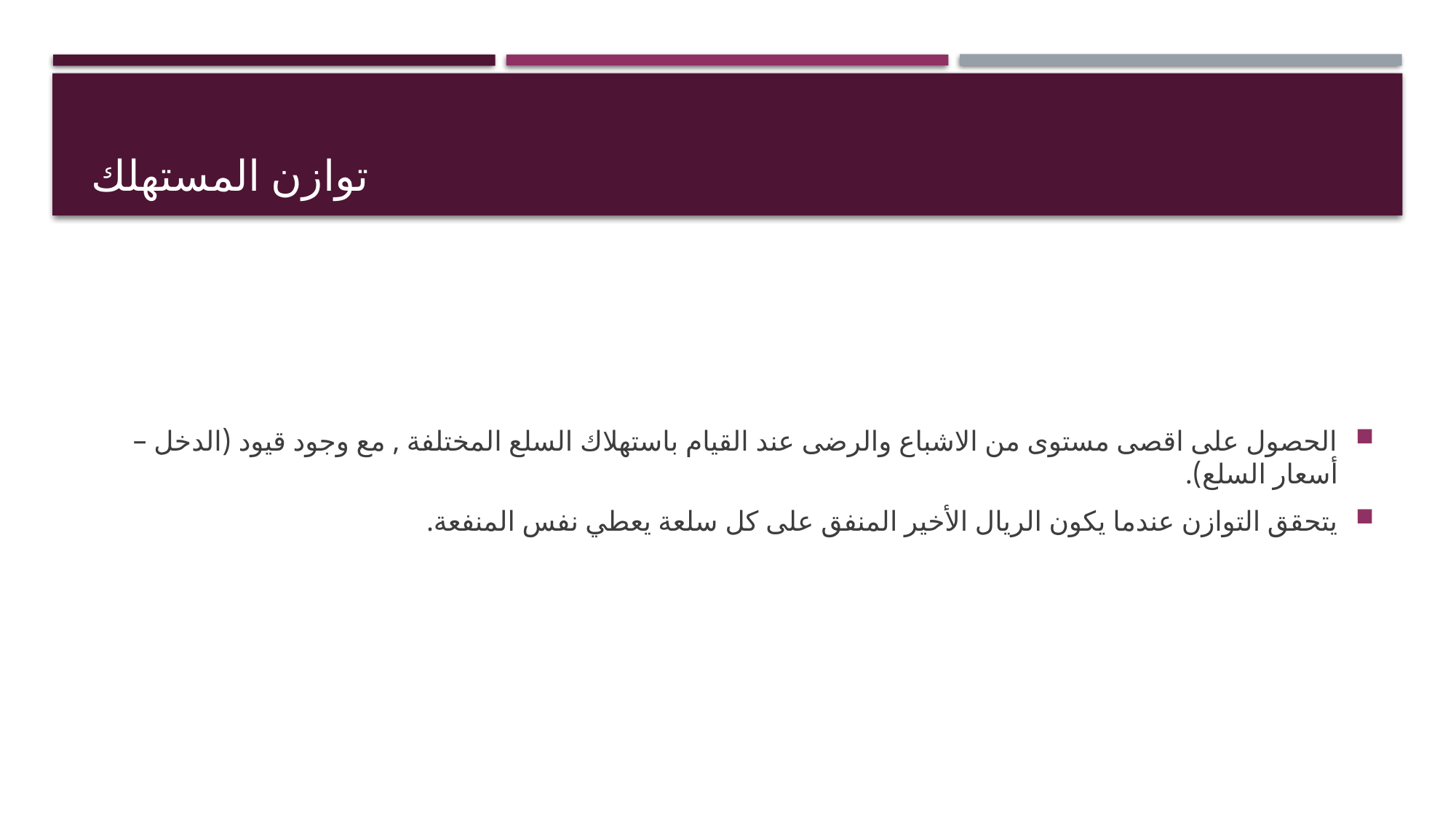

# توازن المستهلك
الحصول على اقصى مستوى من الاشباع والرضى عند القيام باستهلاك السلع المختلفة , مع وجود قيود (الدخل – أسعار السلع).
يتحقق التوازن عندما يكون الريال الأخير المنفق على كل سلعة يعطي نفس المنفعة.